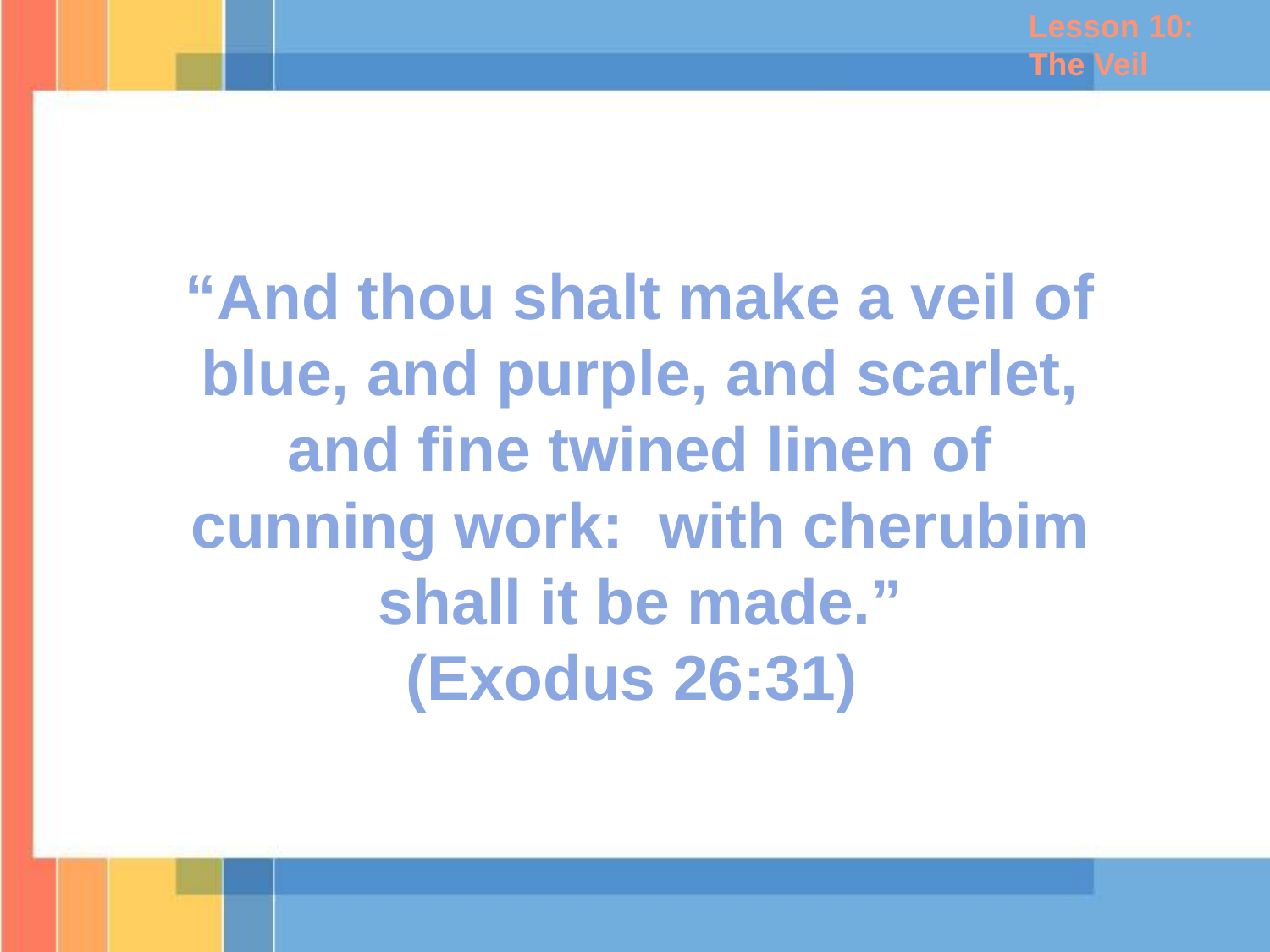

Lesson 10: The Veil
“And thou shalt make a veil of blue, and purple, and scarlet, and fine twined linen of cunning work:  with cherubim shall it be made.”
(Exodus 26:31)